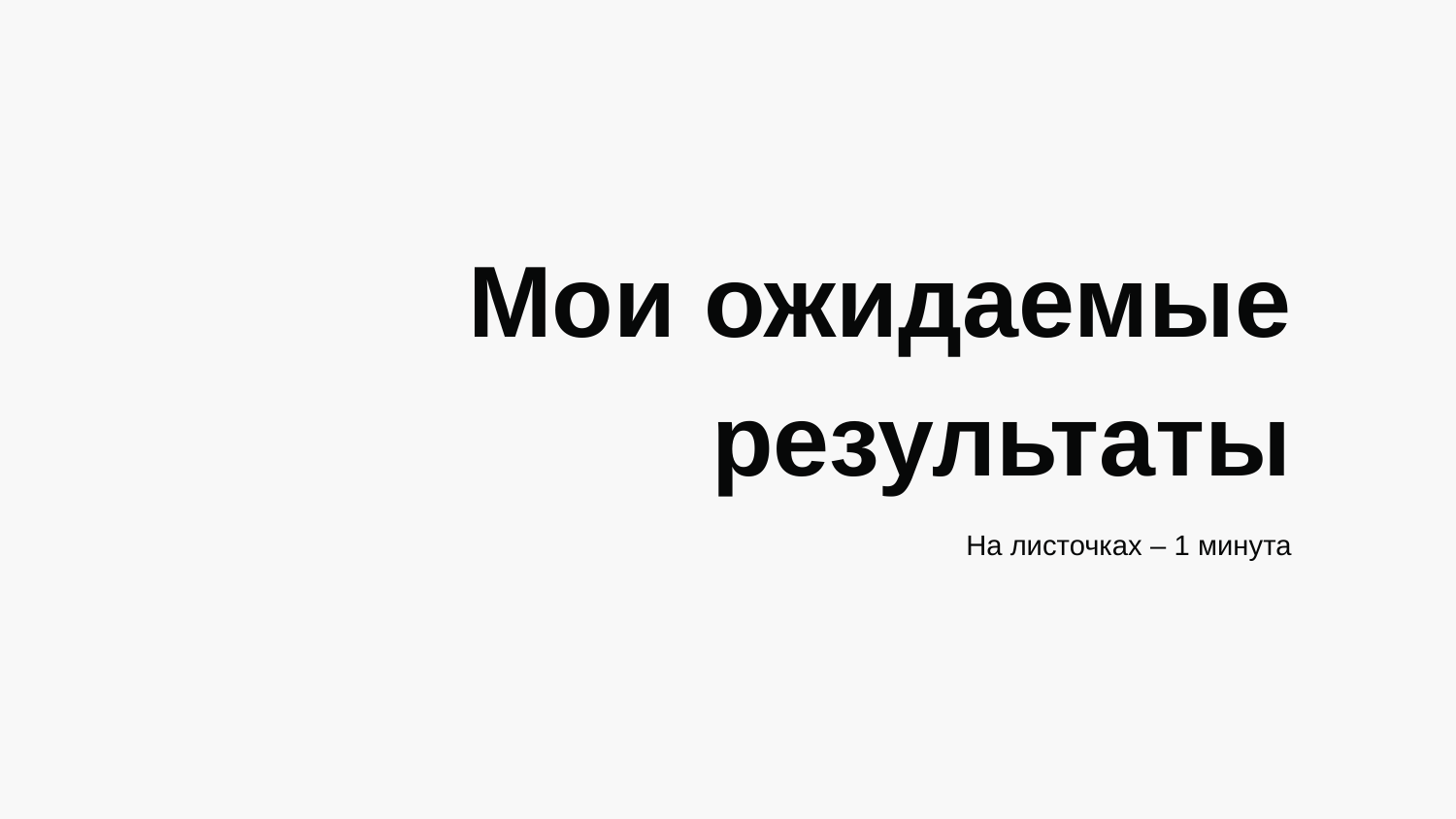

# Мои ожидаемые результаты
На листочках – 1 минута